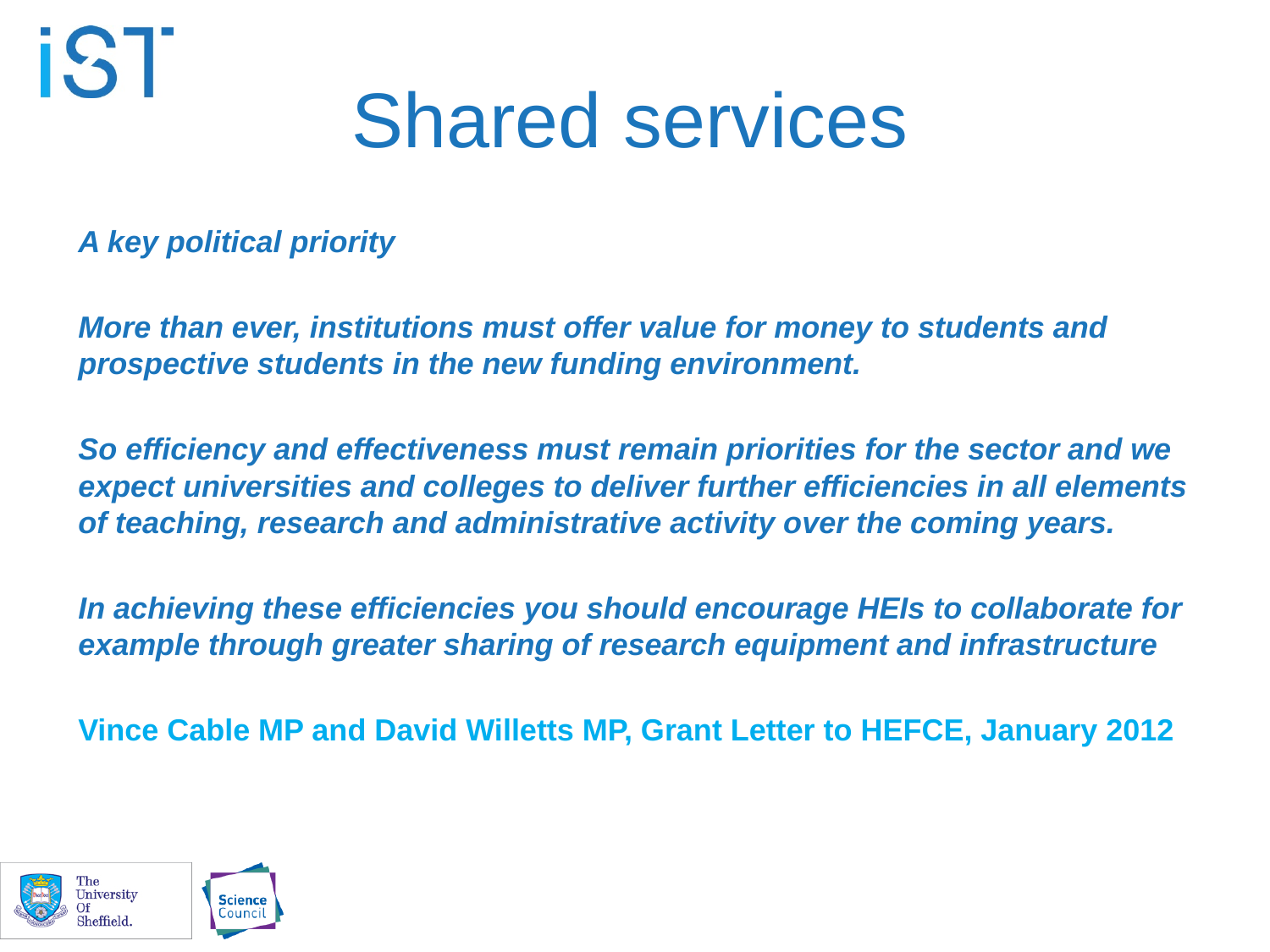

# Shared services
A key political priority

More than ever, institutions must offer value for money to students and prospective students in the new funding environment.

So efficiency and effectiveness must remain priorities for the sector and we expect universities and colleges to deliver further efficiencies in all elements of teaching, research and administrative activity over the coming years.

In achieving these efficiencies you should encourage HEIs to collaborate for example through greater sharing of research equipment and infrastructure

Vince Cable MP and David Willetts MP, Grant Letter to HEFCE, January 2012